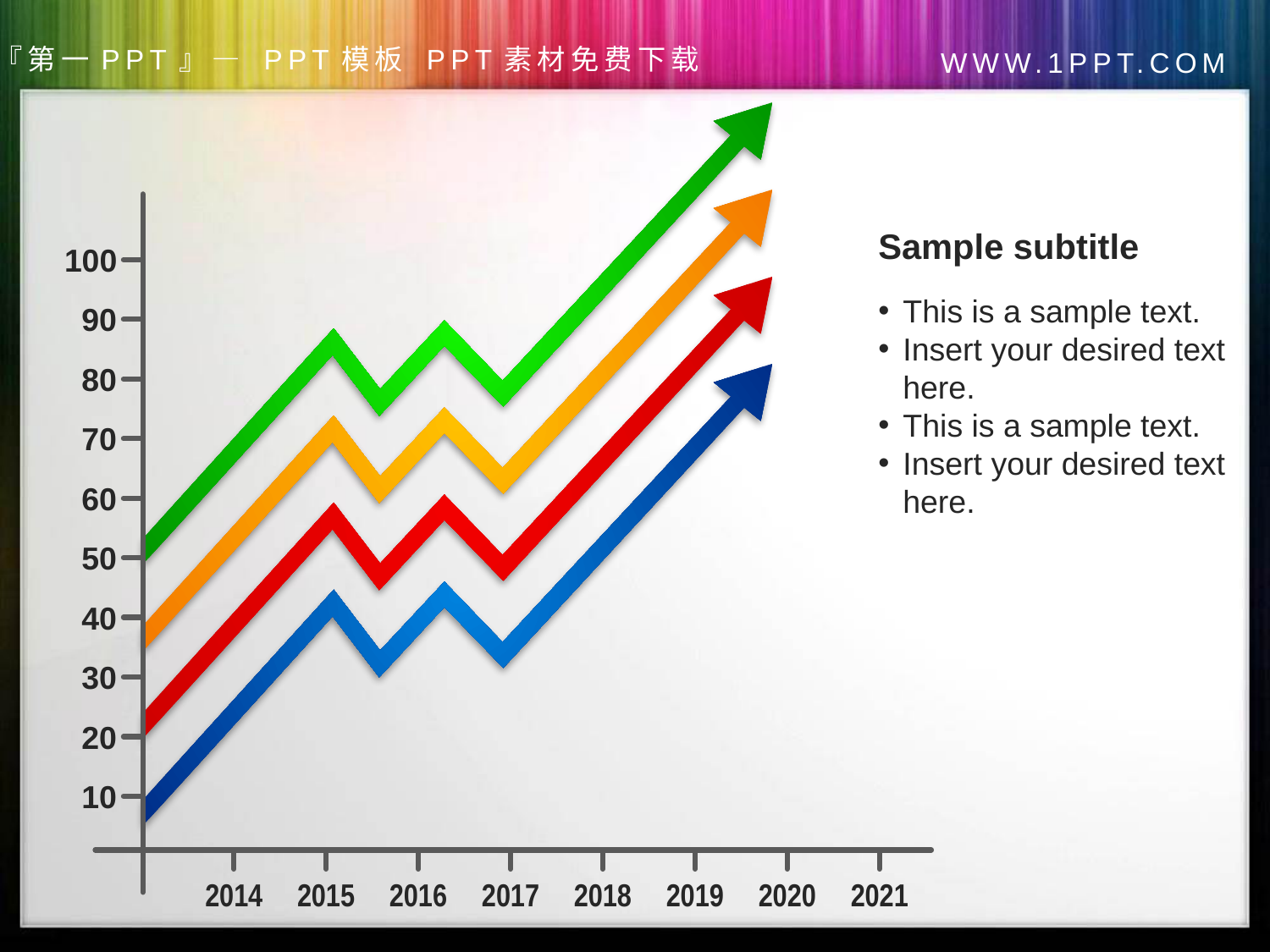

Sample subtitle
100

This is a sample text.
Insert your desired text here.
This is a sample text.
Insert your desired text here.
90
80

70
60
50
40
30
20
10
2014
2015
2016
2017
2018
2019
2020
2021